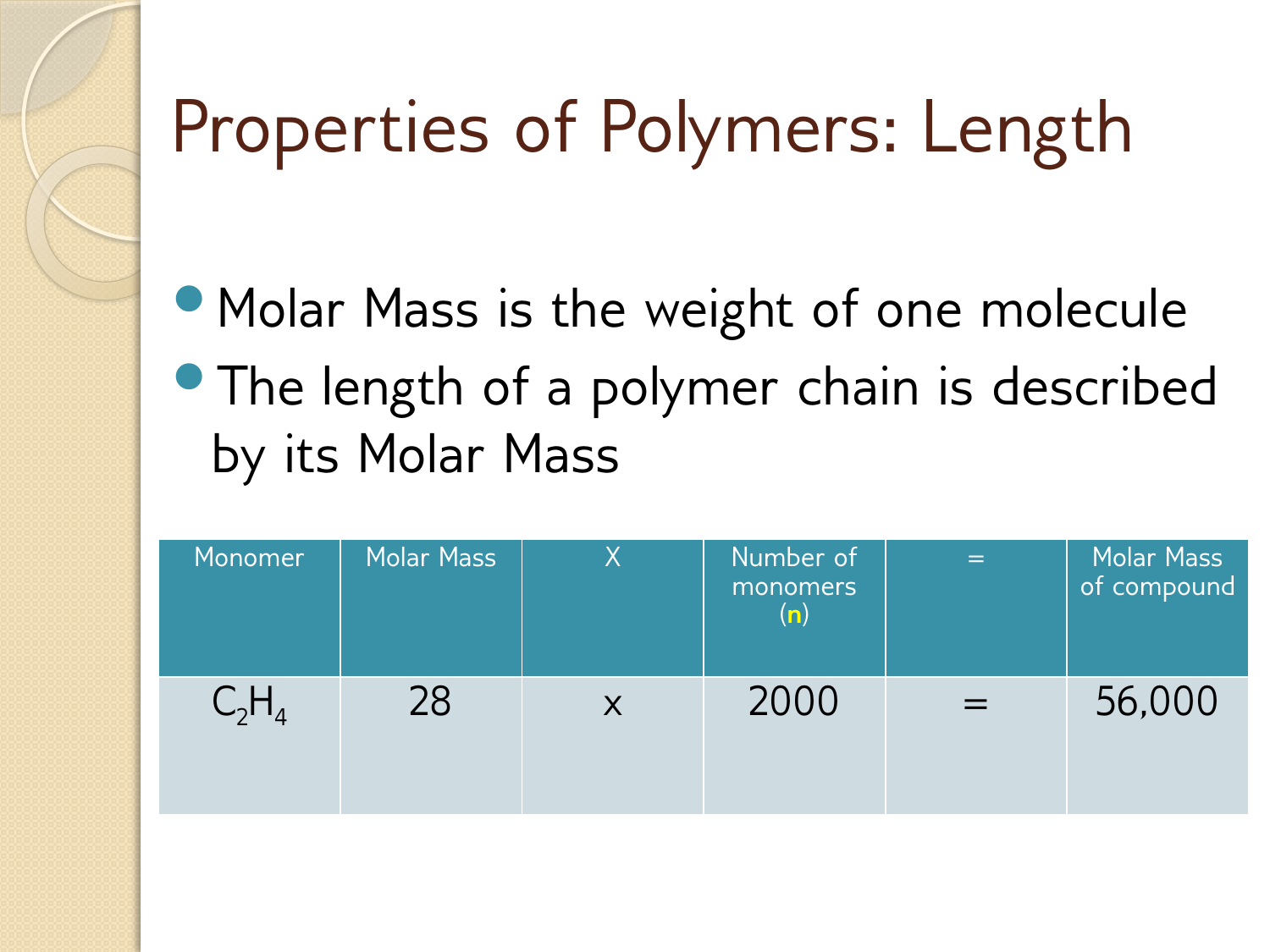

# Properties of Polymers: Length
Molar Mass is the weight of one molecule
The length of a polymer chain is described by its Molar Mass
| Monomer | Molar Mass | X | Number of monomers (n) | = | Molar Mass of compound |
| --- | --- | --- | --- | --- | --- |
| C2H4 | 28 | x | 2000 | = | 56,000 |